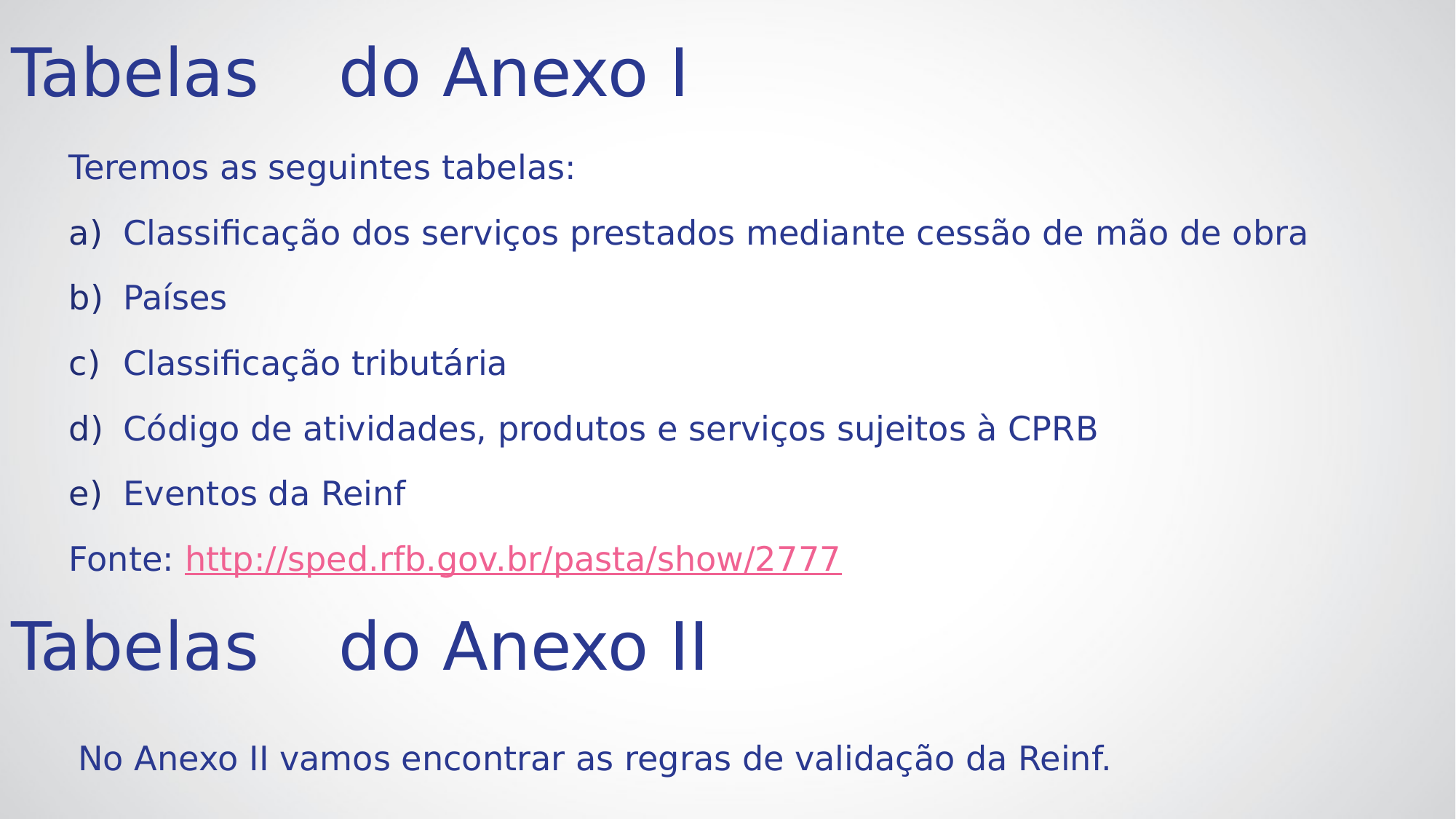

Tabelas	do Anexo I
Teremos as seguintes tabelas:
Classificação dos serviços prestados mediante cessão de mão de obra
Países
Classificação tributária
Código de atividades, produtos e serviços sujeitos à CPRB
Eventos da Reinf
Fonte: http://sped.rfb.gov.br/pasta/show/2777

Tabelas	do Anexo II
No Anexo II vamos encontrar as regras de validação da Reinf.